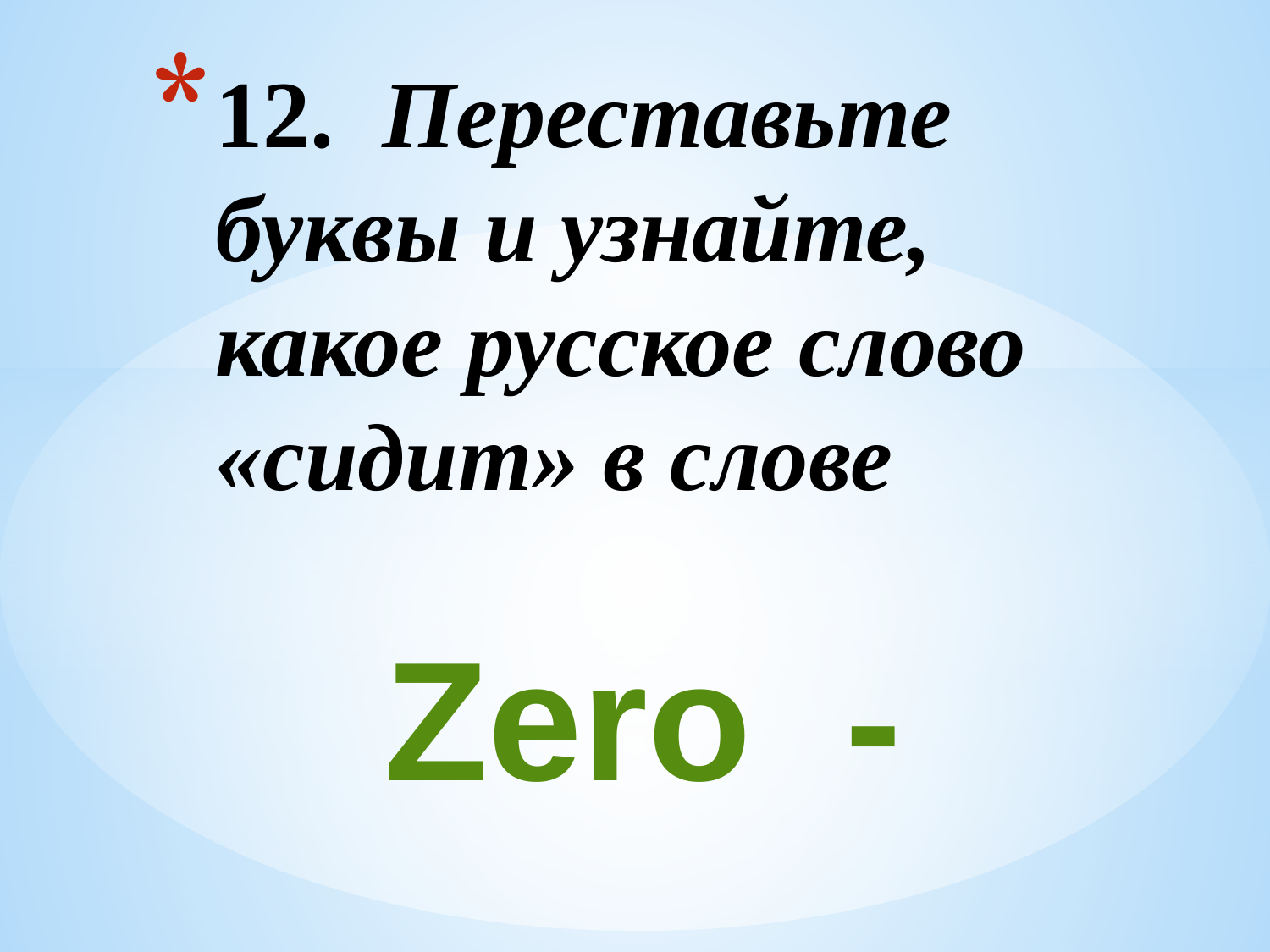

# 12.  Переставьте буквы и узнайте, какое русское слово «сидит» в слове Zero  -